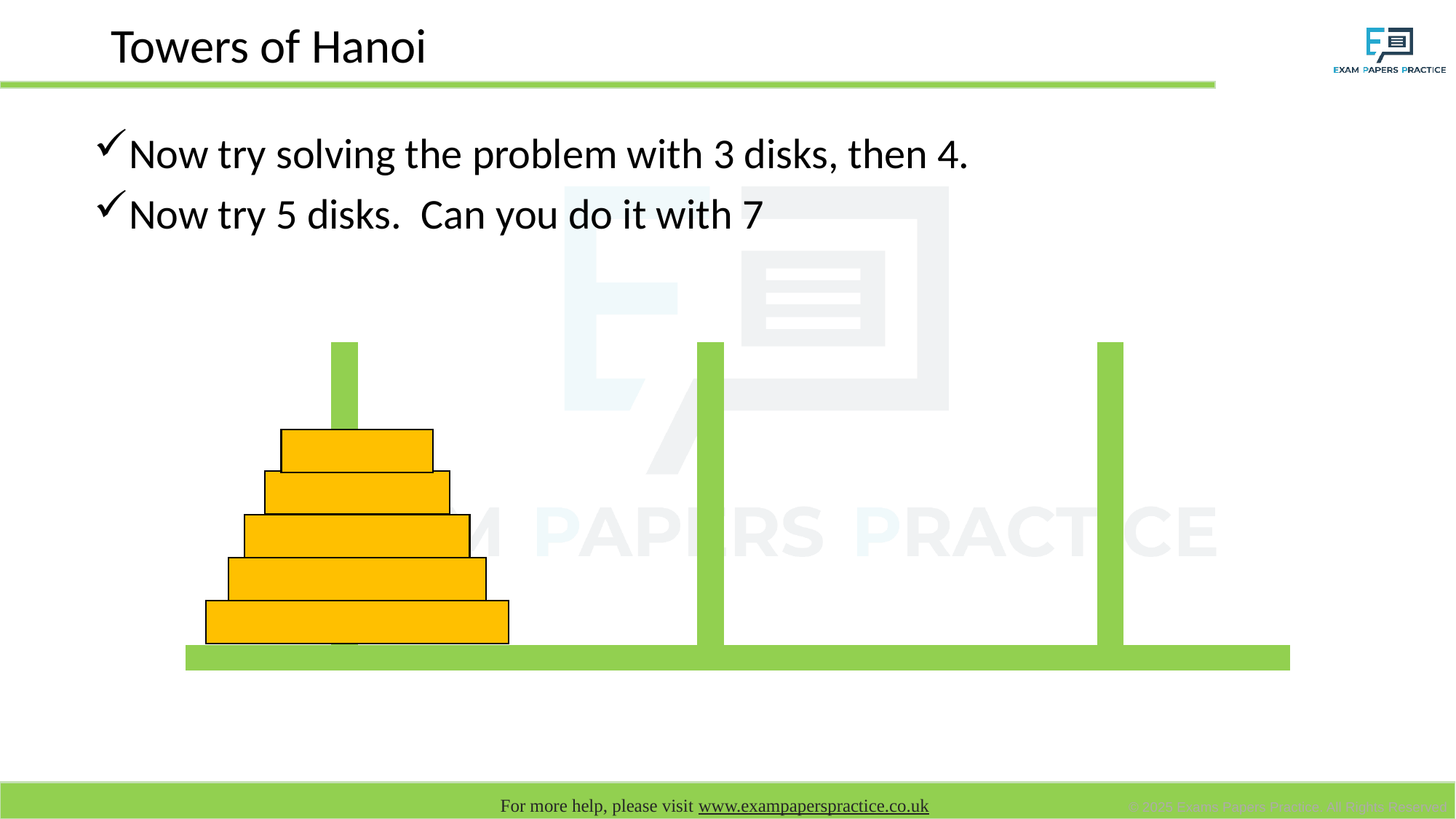

# Towers of Hanoi
Now try solving the problem with 3 disks, then 4.
Now try 5 disks.  Can you do it with 7